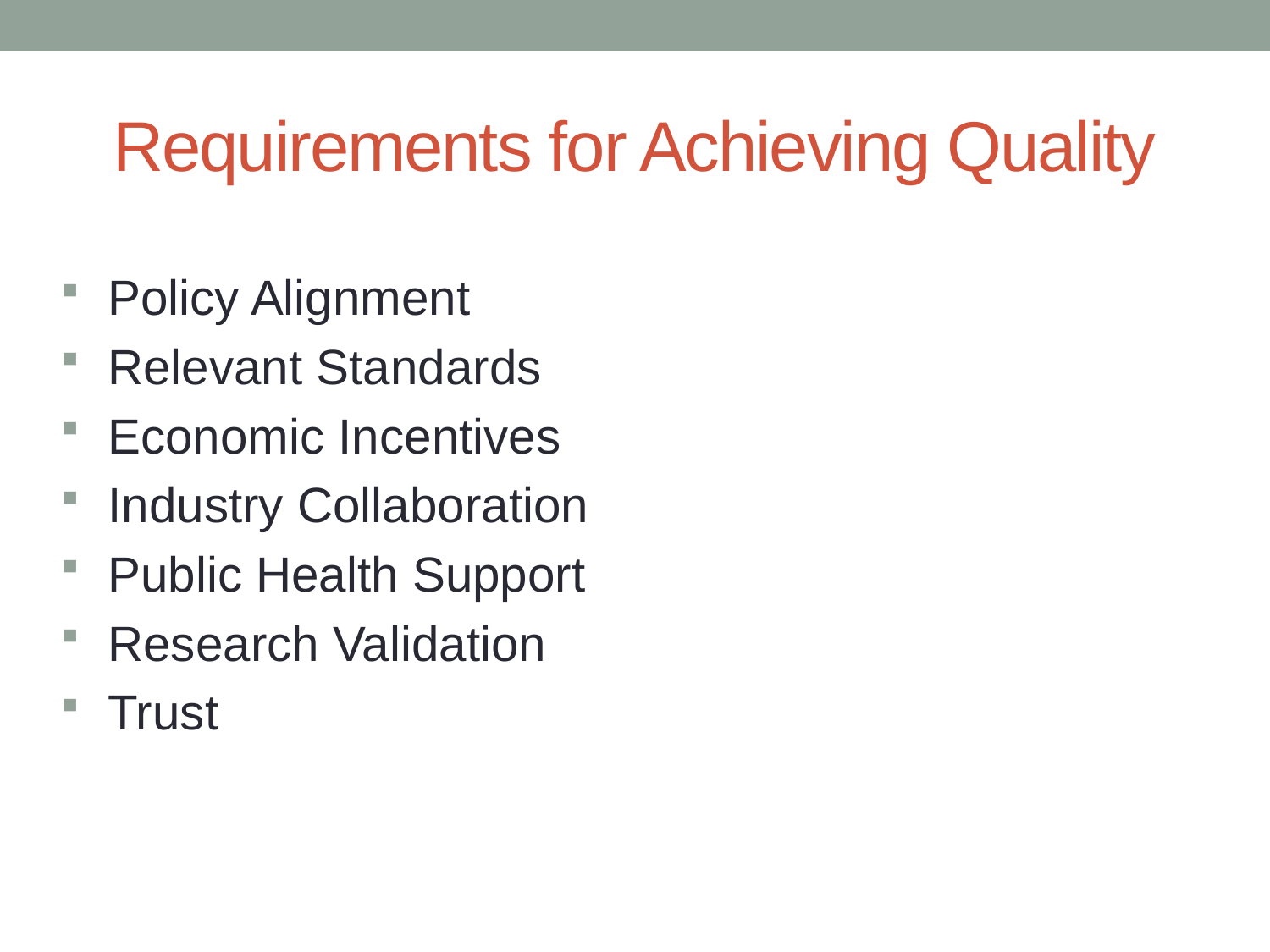

# Requirements for Achieving Quality
Policy Alignment
Relevant Standards
Economic Incentives
Industry Collaboration
Public Health Support
Research Validation
Trust